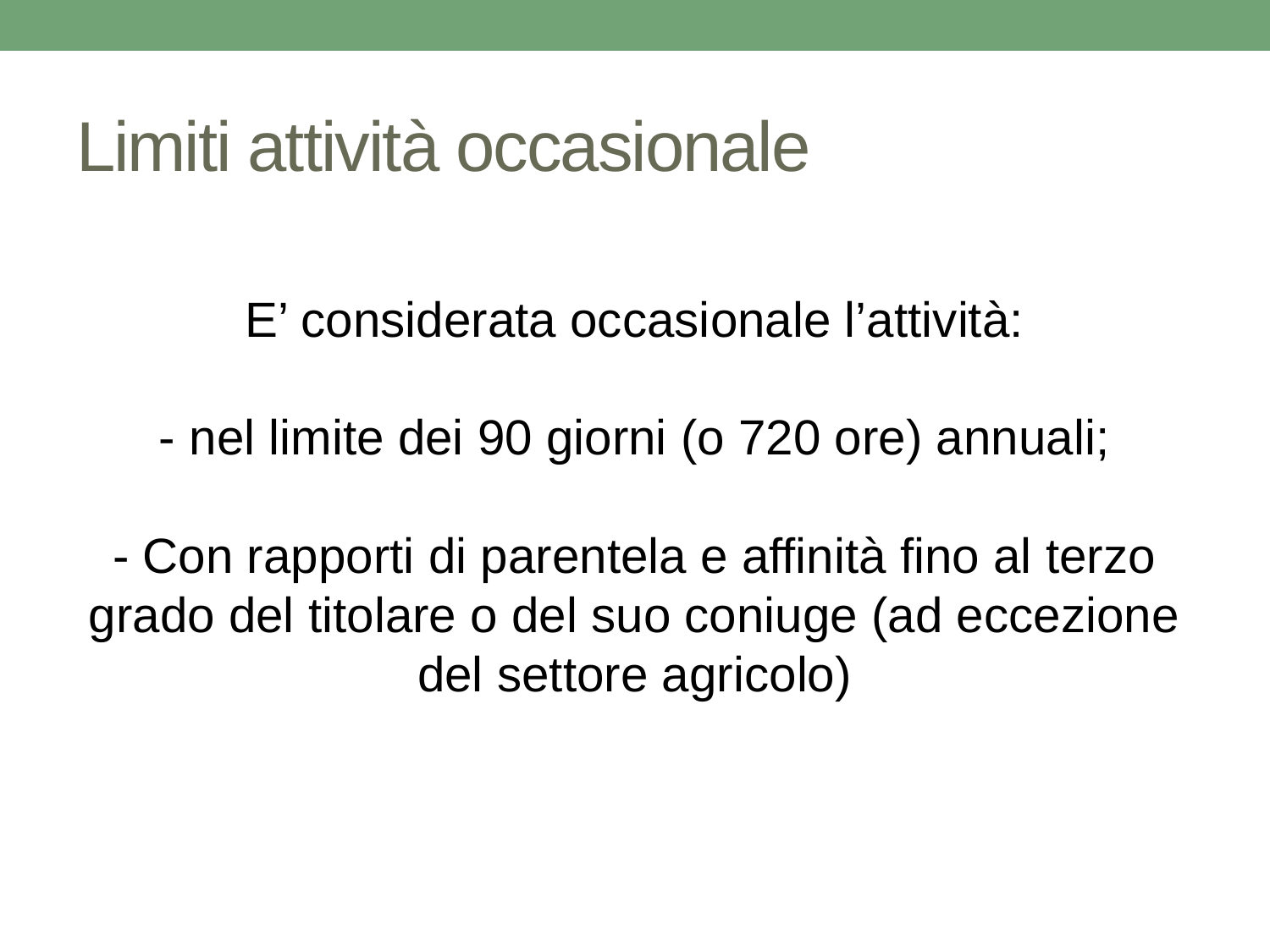

# Limiti attività occasionale

E’ considerata occasionale l’attività:
- nel limite dei 90 giorni (o 720 ore) annuali;

- Con rapporti di parentela e affinità fino al terzo grado del titolare o del suo coniuge (ad eccezione del settore agricolo)